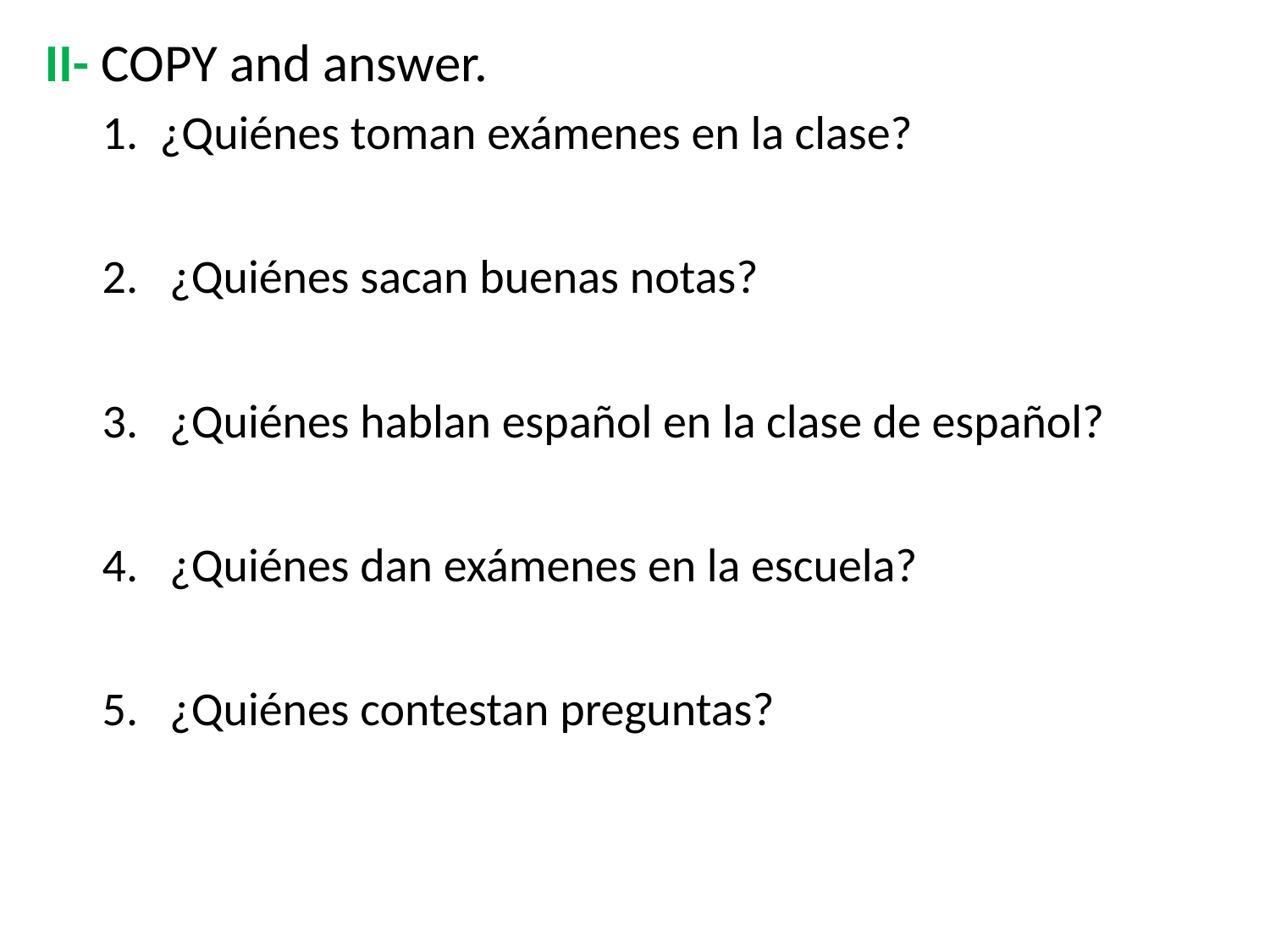

II- COPY and answer.
¿Quiénes toman exámenes en la clase?

¿Quiénes sacan buenas notas?

¿Quiénes hablan español en la clase de español?

¿Quiénes dan exámenes en la escuela?

¿Quiénes contestan preguntas?